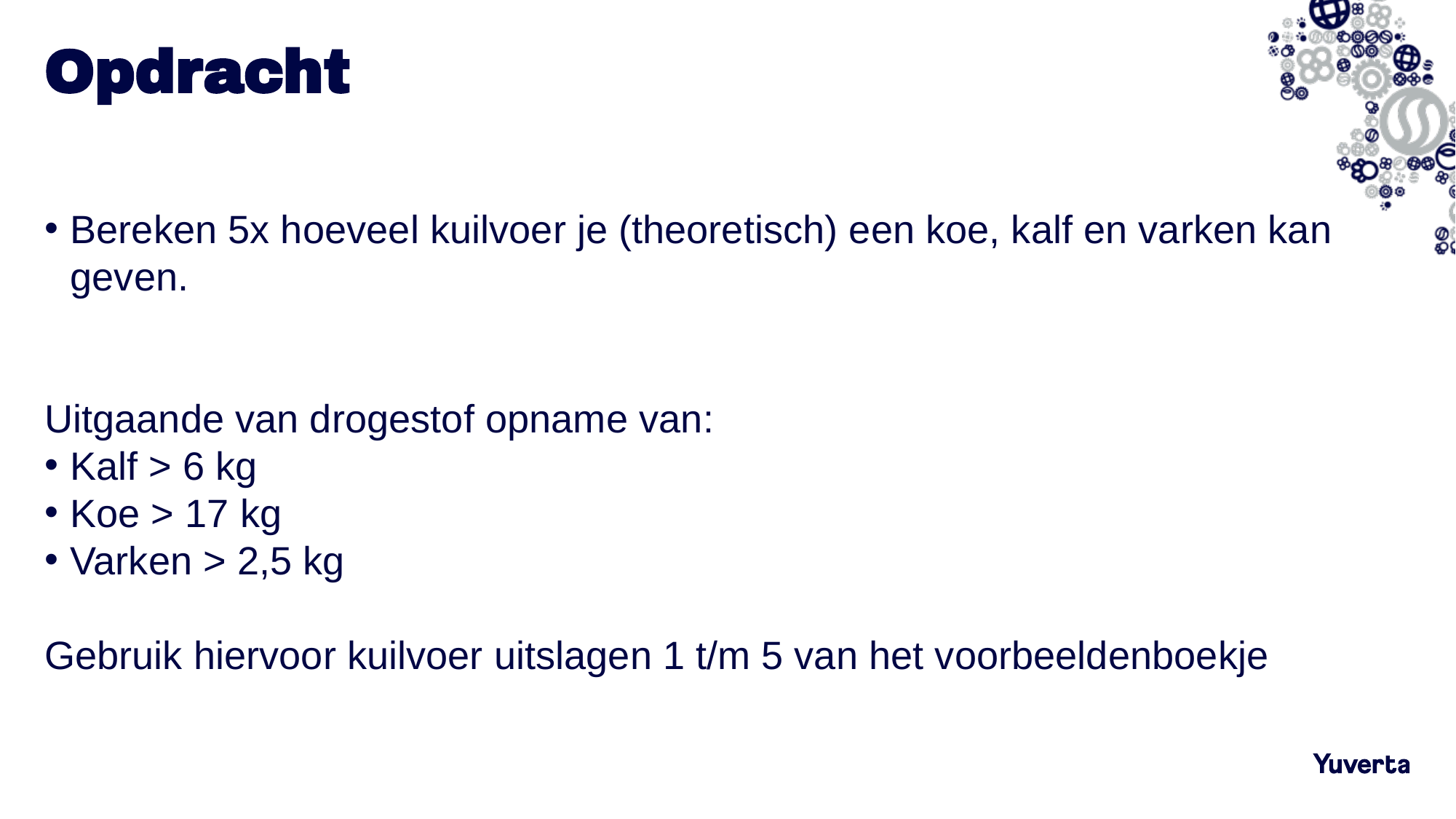

# Opdracht
Bereken 5x hoeveel kuilvoer je (theoretisch) een koe, kalf en varken kan geven.

Uitgaande van drogestof opname van:
Kalf > 6 kg
Koe > 17 kg
Varken > 2,5 kg

Gebruik hiervoor kuilvoer uitslagen 1 t/m 5 van het voorbeeldenboekje